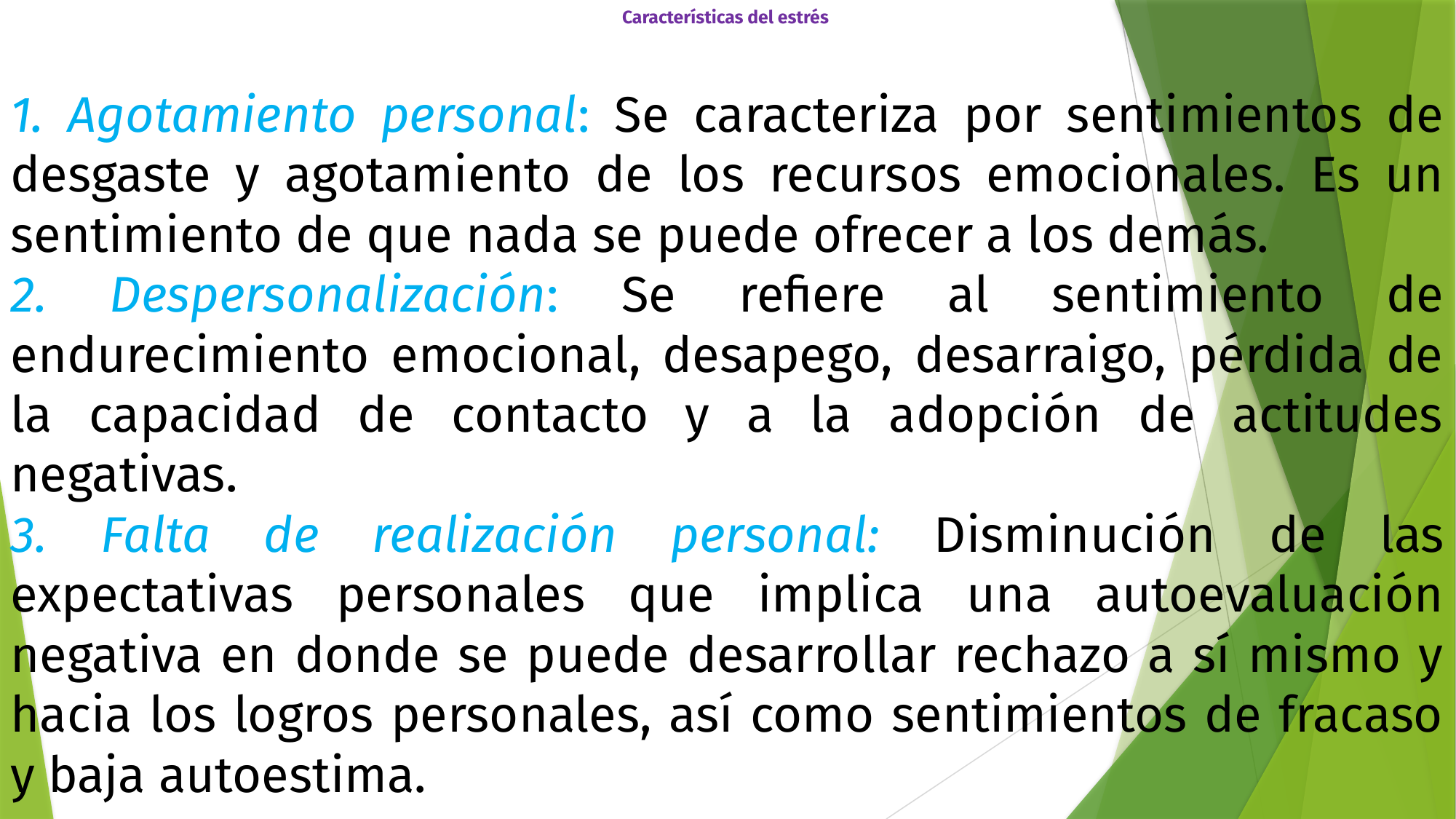

# Características del estrés
1. Agotamiento personal: Se caracteriza por sentimientos de desgaste y agotamiento de los recursos emocionales. Es un sentimiento de que nada se puede ofrecer a los demás.
2. Despersonalización: Se refiere al sentimiento de endurecimiento emocional, desapego, desarraigo, pérdida de la capacidad de contacto y a la adopción de actitudes negativas.
3. Falta de realización personal: Disminución de las expectativas personales que implica una autoevaluación negativa en donde se puede desarrollar rechazo a sí mismo y hacia los logros personales, así como sentimientos de fracaso y baja autoestima.